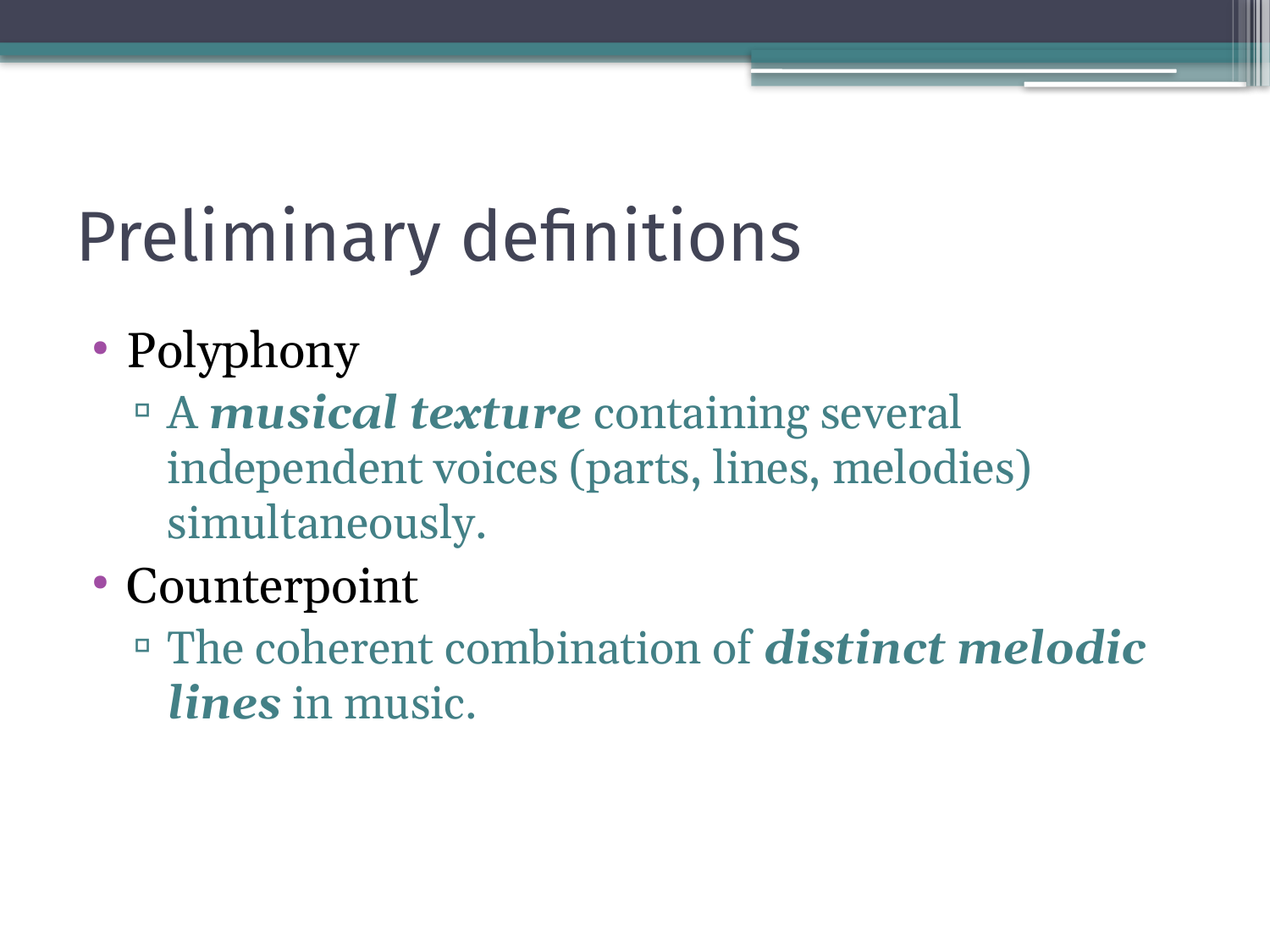

# Preliminary definitions
Polyphony
A musical texture containing several independent voices (parts, lines, melodies) simultaneously.
Counterpoint
The coherent combination of distinct melodic lines in music.